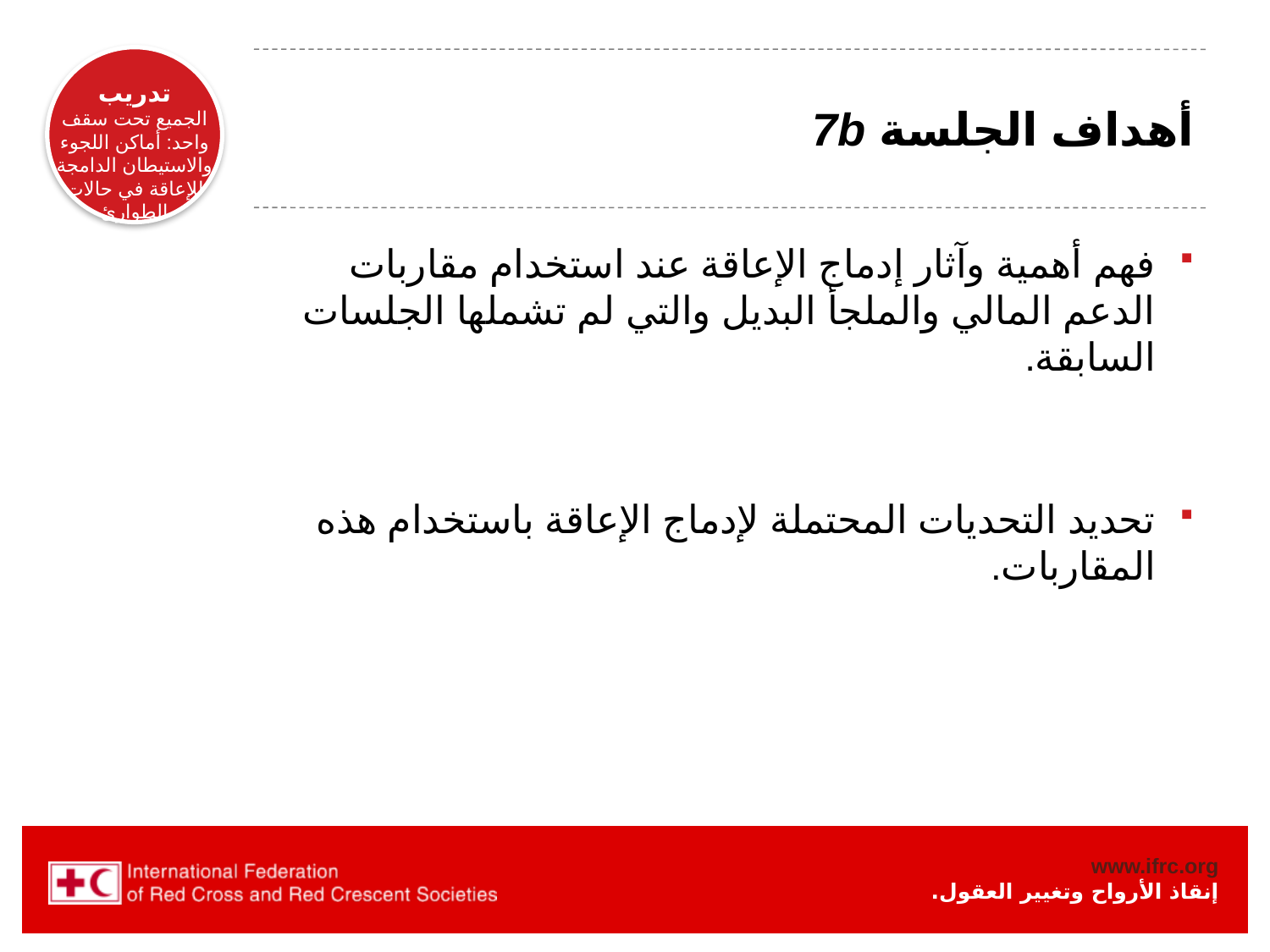

# أهداف الجلسة 7b
فهم أهمية وآثار إدماج الإعاقة عند استخدام مقاربات الدعم المالي والملجأ البديل والتي لم تشملها الجلسات السابقة.

تحديد التحديات المحتملة لإدماج الإعاقة باستخدام هذه المقاربات.